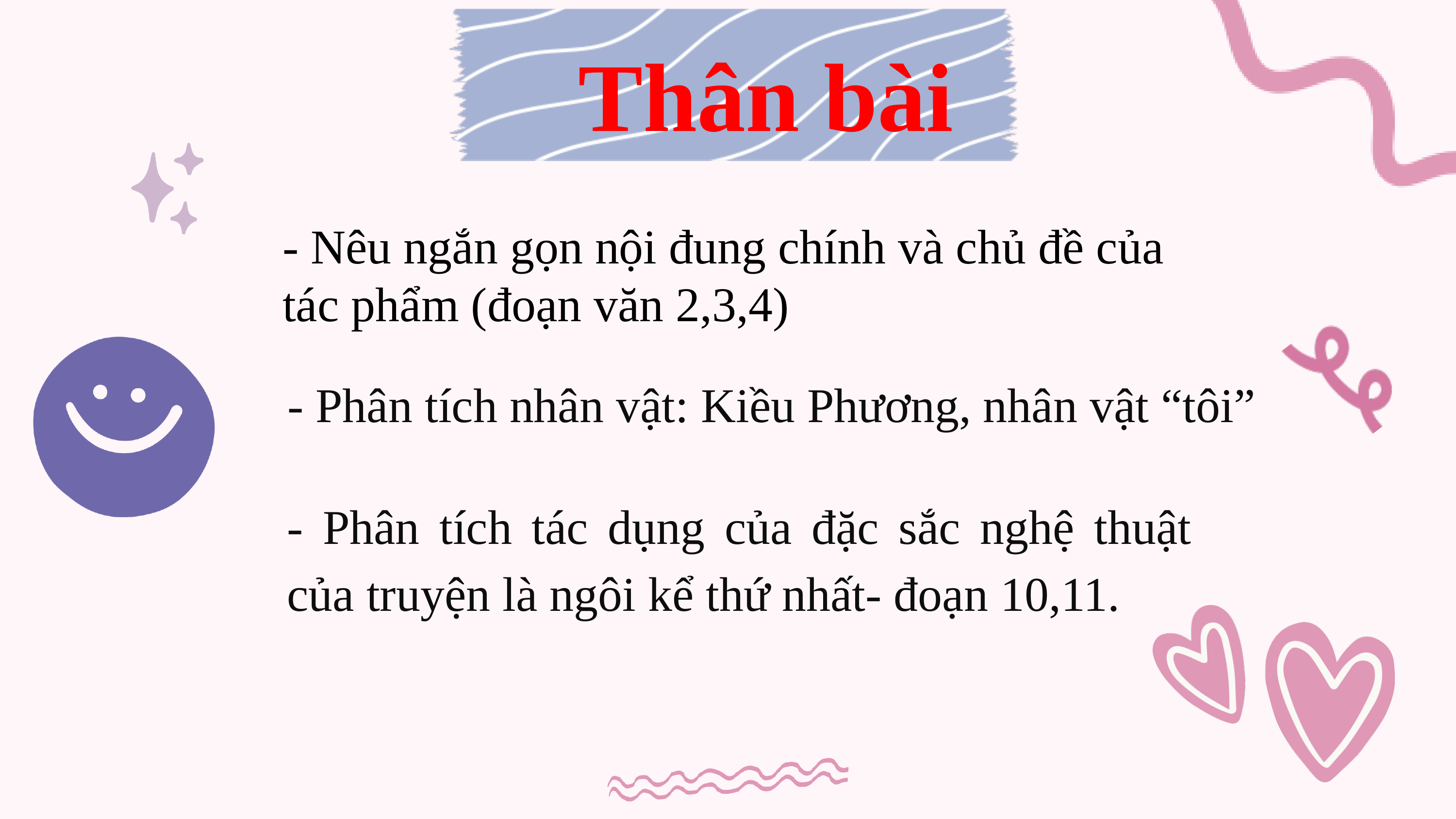

Thân bài

- Nêu ngắn gọn nội đung chính và chủ đề của tác phẩm (đoạn văn 2,3,4)

- Phân tích nhân vật: Kiều Phương, nhân vật “tôi”
- Phân tích tác dụng của đặc sắc nghệ thuật của truyện là ngôi kể thứ nhất- đoạn 10,11.